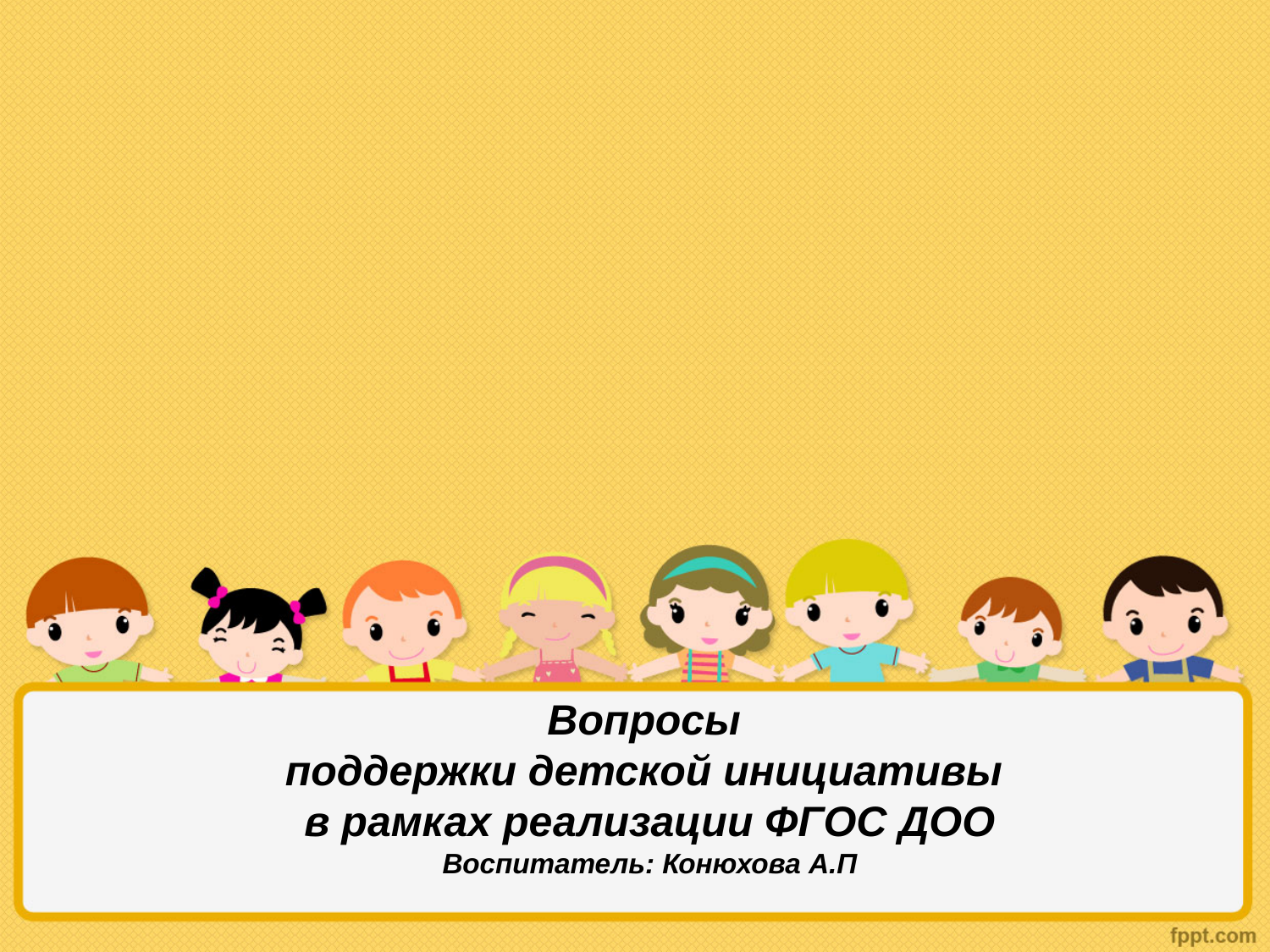

# Вопросы поддержки детской инициативы в рамках реализации ФГОС ДОО Воспитатель: Конюхова А.П